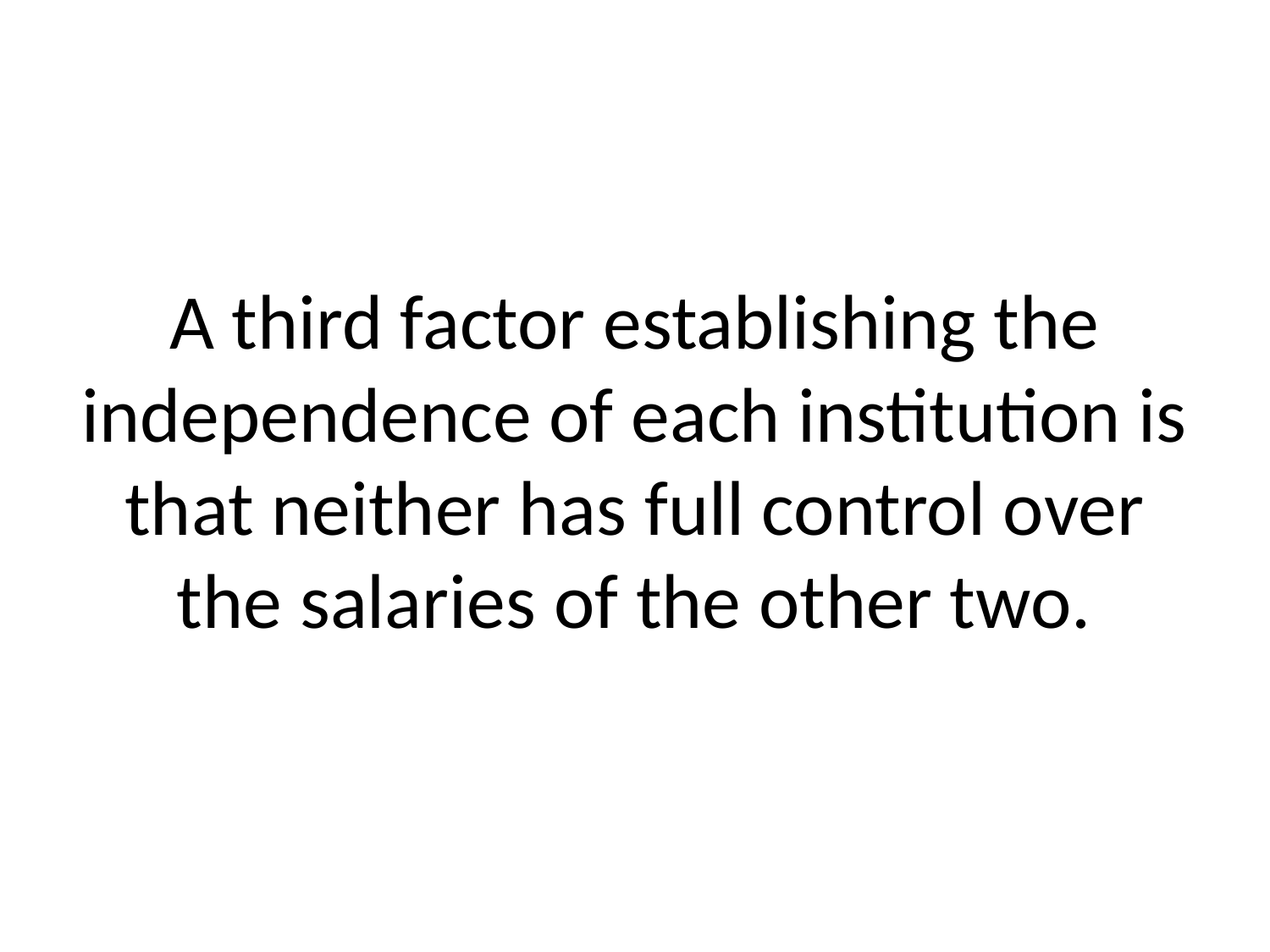

# A third factor establishing the independence of each institution is that neither has full control over the salaries of the other two.